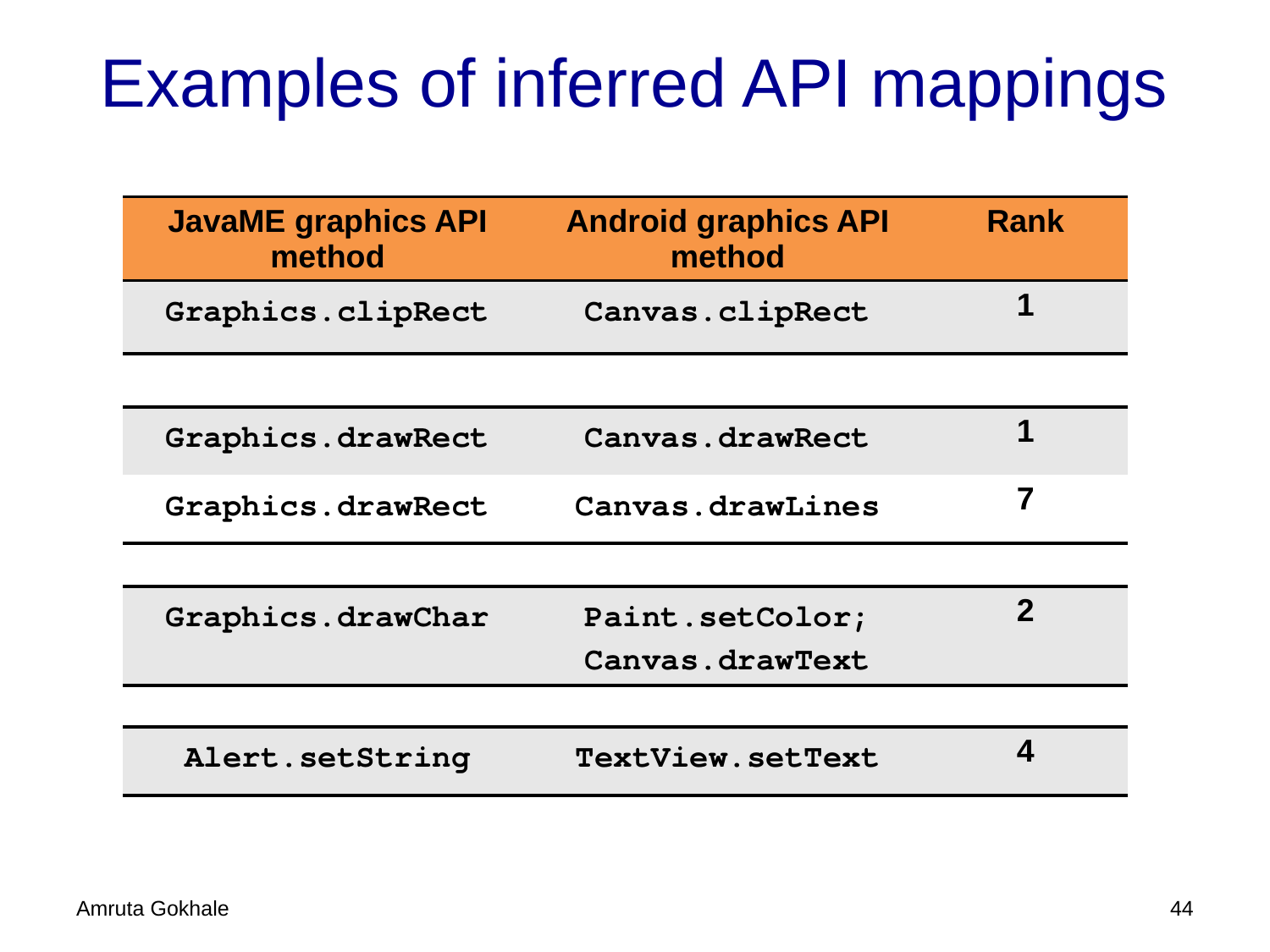

# Examples of inferred API mappings
| JavaME graphics API method | Android graphics API method | Rank |
| --- | --- | --- |
| Graphics.clipRect | Canvas.clipRect | 1 |
| Graphics.drawRect | Canvas.drawRect | 1 |
| --- | --- | --- |
| Graphics.drawRect | Canvas.drawLines | 7 |
| Graphics.drawChar | Paint.setColor; Canvas.drawText | 2 |
| --- | --- | --- |
| Alert.setString | TextView.setText | 4 |
| --- | --- | --- |
Amruta Gokhale
44